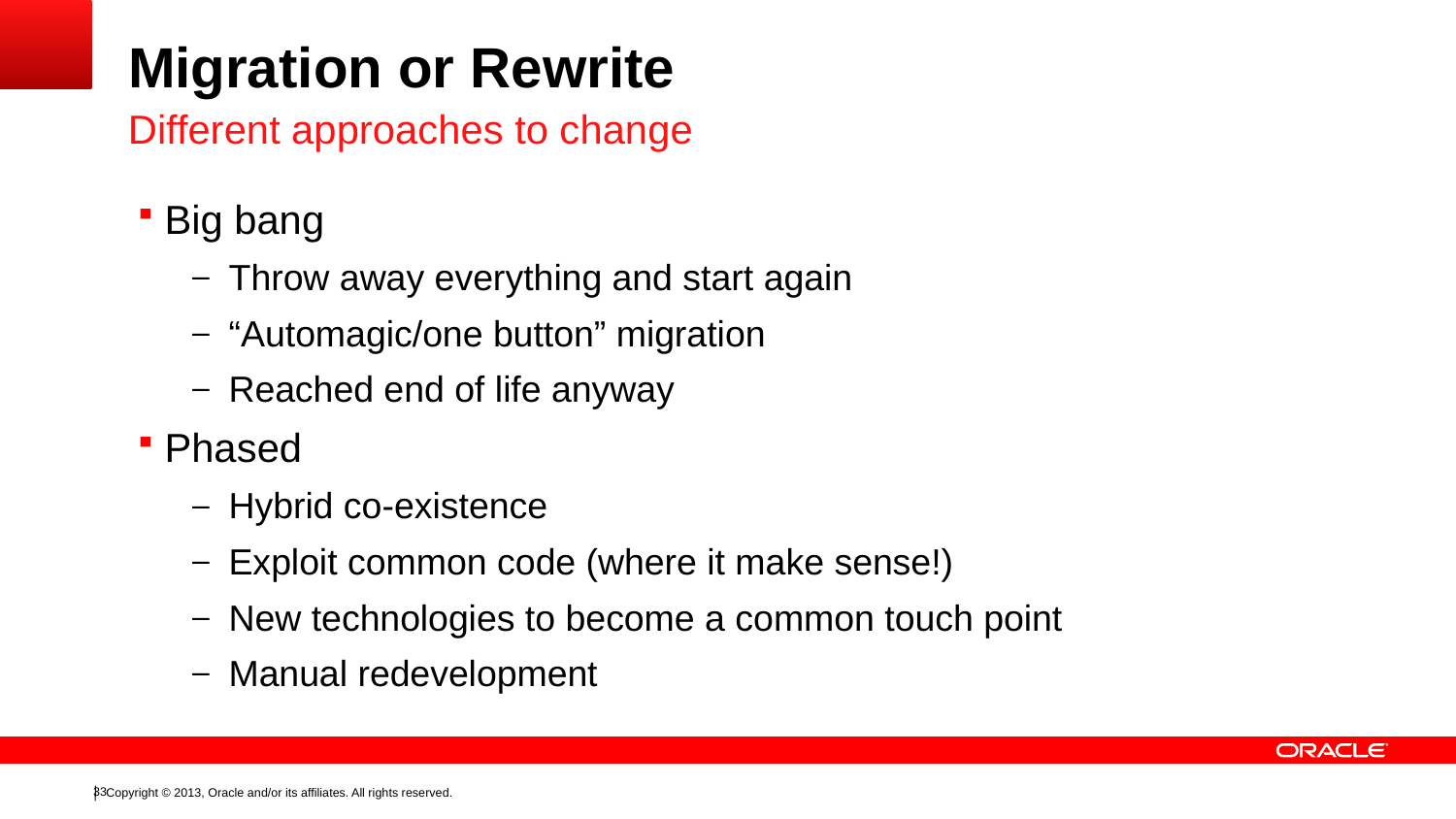

# Migration or Rewrite
Different approaches to change
Big bang
Throw away everything and start again
“Automagic/one button” migration
Reached end of life anyway
Phased
Hybrid co-existence
Exploit common code (where it make sense!)
New technologies to become a common touch point
Manual redevelopment